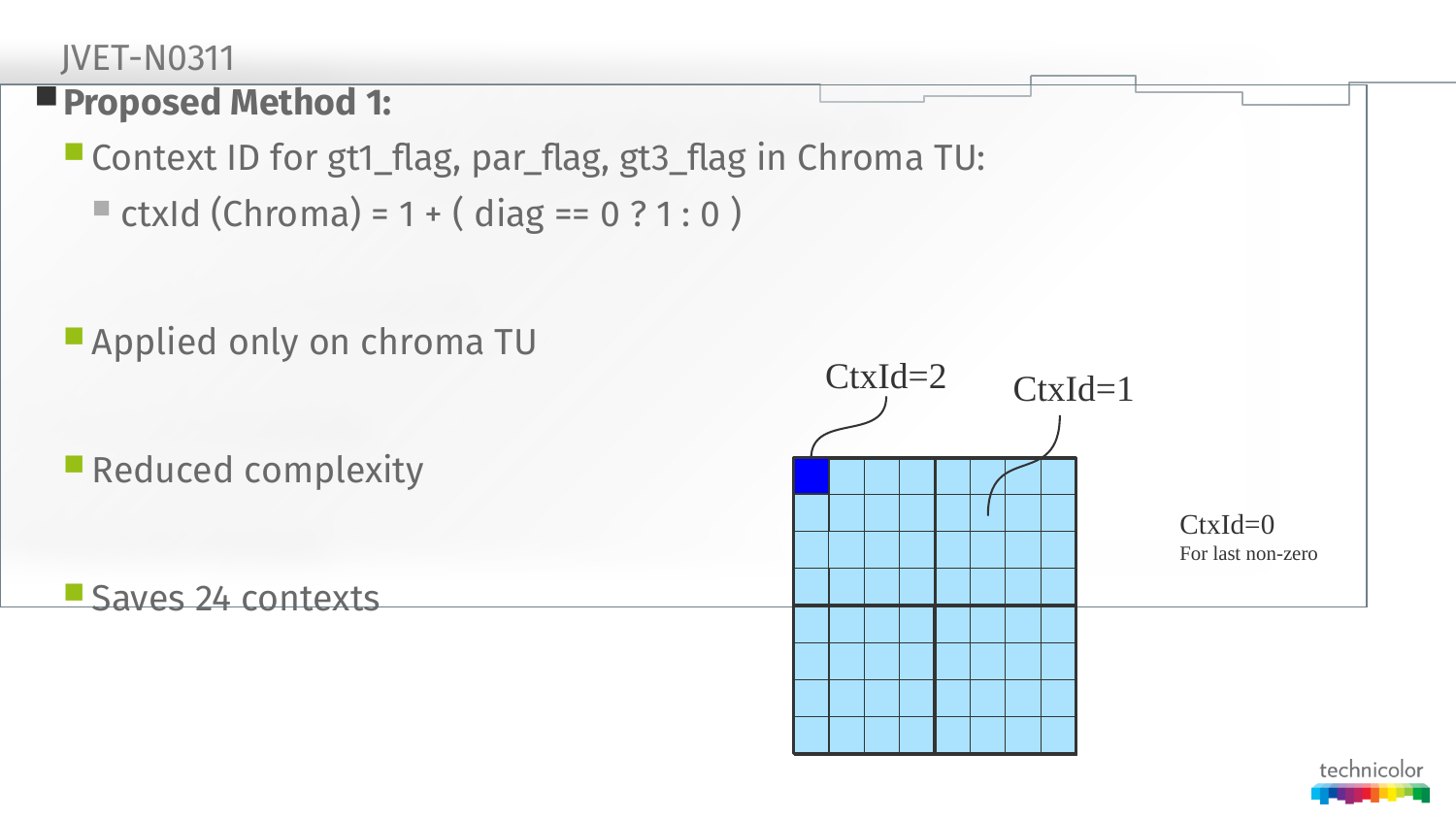

# JVET-N0311
Proposed Method 1:
Context ID for gt1_flag, par_flag, gt3_flag in Chroma TU:
ctxId (Chroma) = 1 + ( diag == 0 ? 1 : 0 )

Applied only on chroma TU

Reduced complexity

Saves 24 contexts

CtxId=2
CtxId=1

CtxId=0
For last non-zero